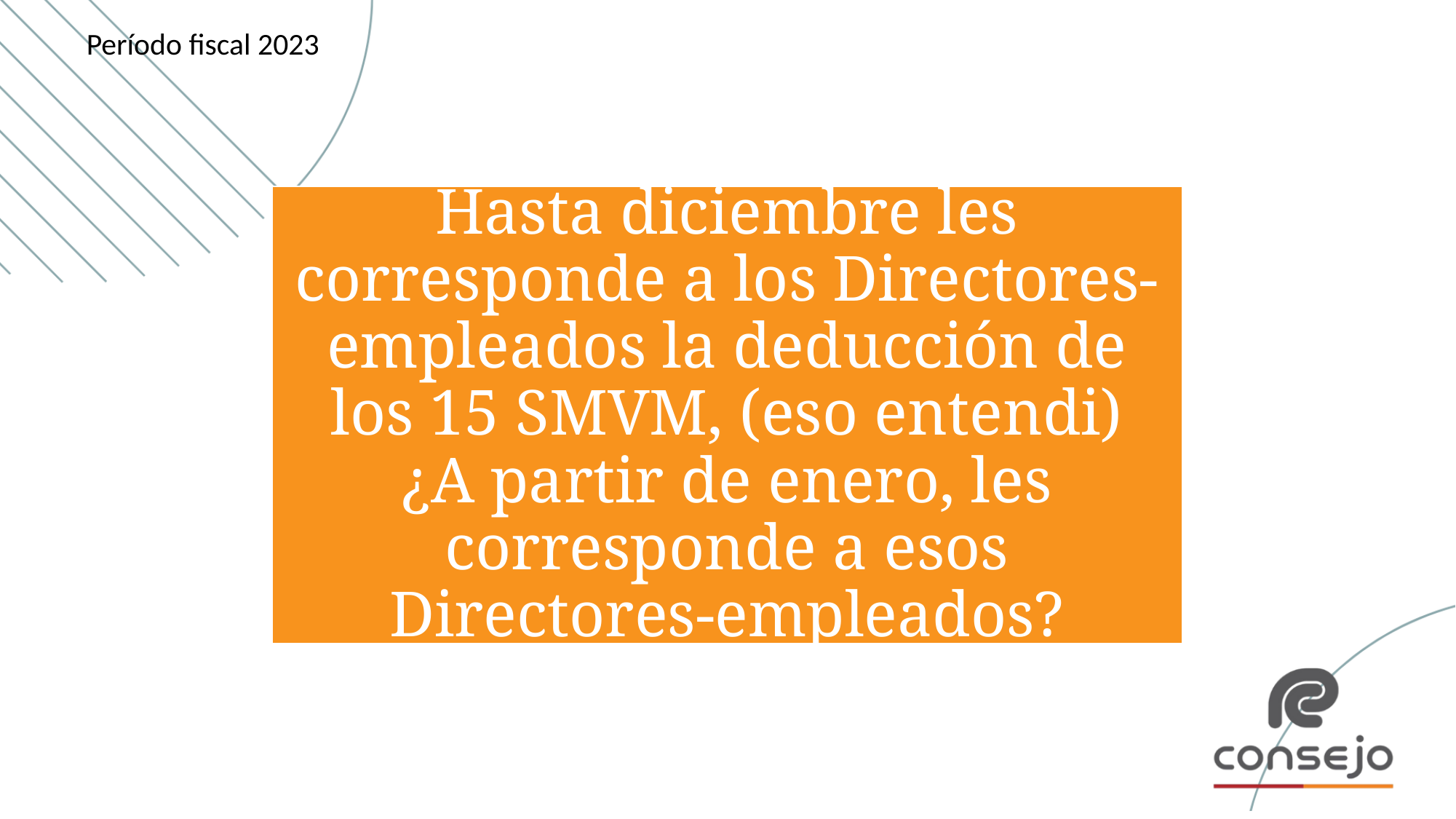

Período fiscal 2023
Hasta diciembre les corresponde a los Directores-empleados la deducción de los 15 SMVM, (eso entendi) ¿A partir de enero, les corresponde a esos Directores-empleados?